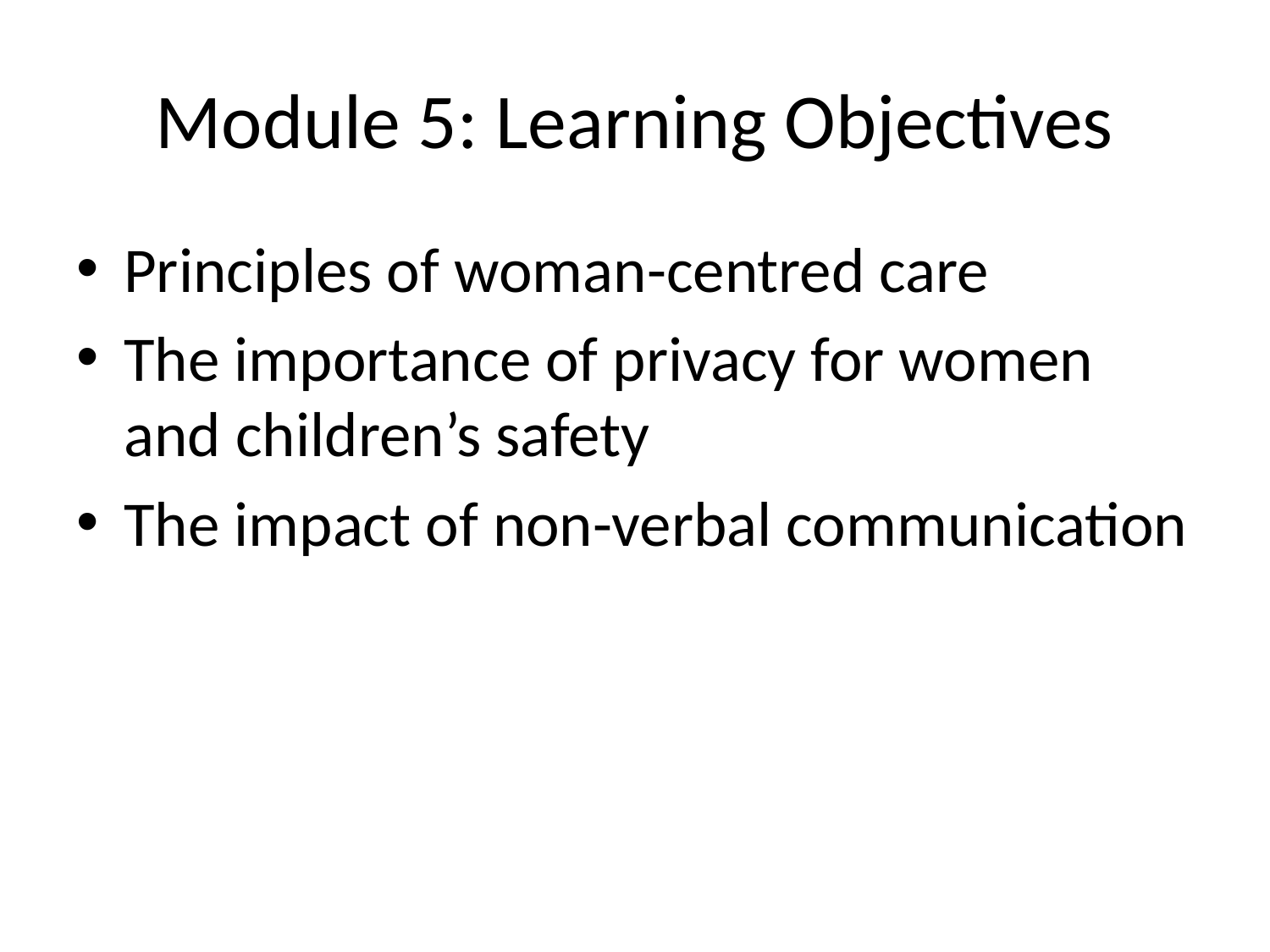

# Module 5: Learning Objectives
Principles of woman-centred care
The importance of privacy for women and children’s safety
The impact of non-verbal communication